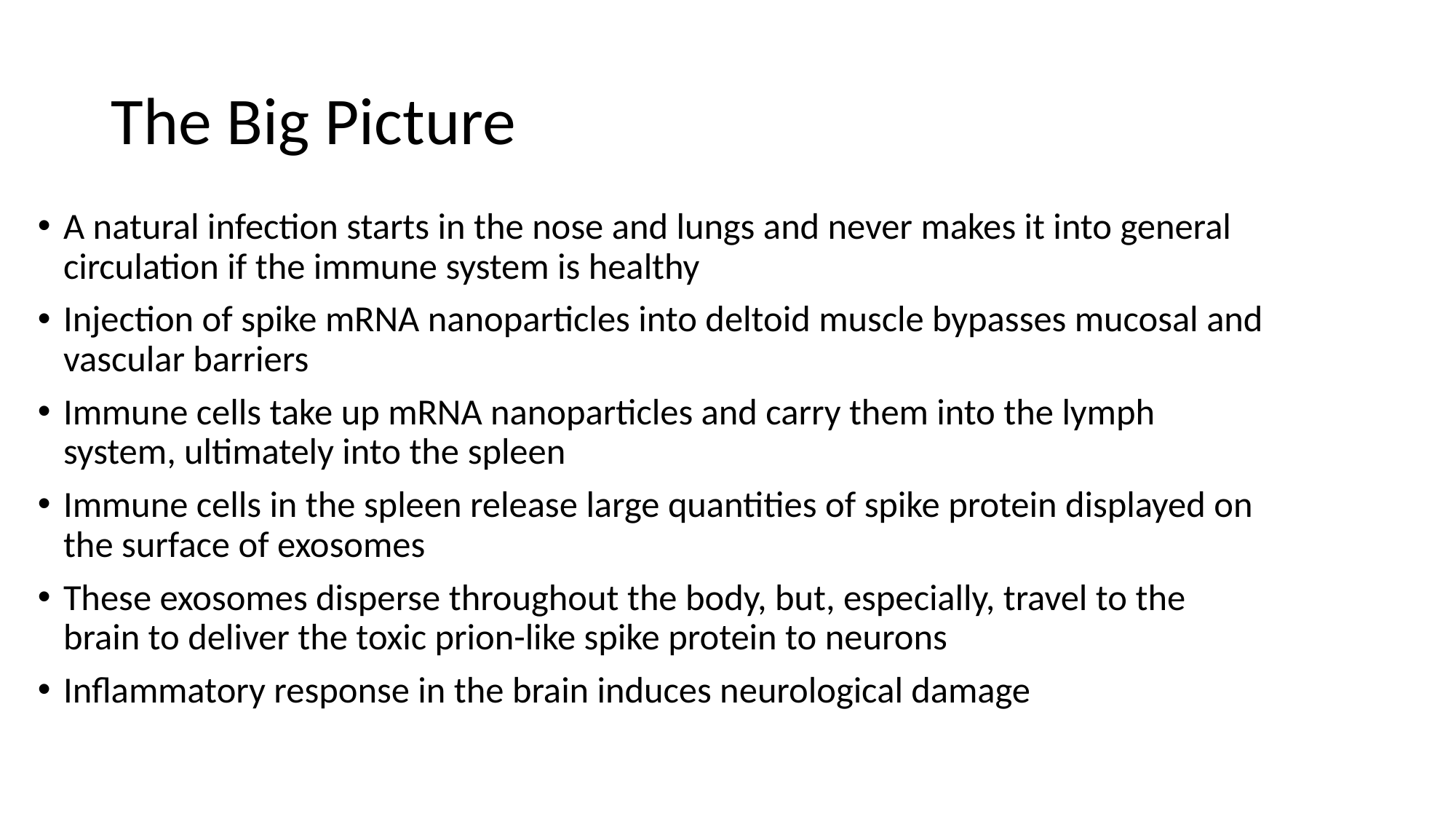

# The Big Picture
A natural infection starts in the nose and lungs and never makes it into general circulation if the immune system is healthy
Injection of spike mRNA nanoparticles into deltoid muscle bypasses mucosal and vascular barriers
Immune cells take up mRNA nanoparticles and carry them into the lymph system, ultimately into the spleen
Immune cells in the spleen release large quantities of spike protein displayed on the surface of exosomes
These exosomes disperse throughout the body, but, especially, travel to the brain to deliver the toxic prion-like spike protein to neurons
Inflammatory response in the brain induces neurological damage